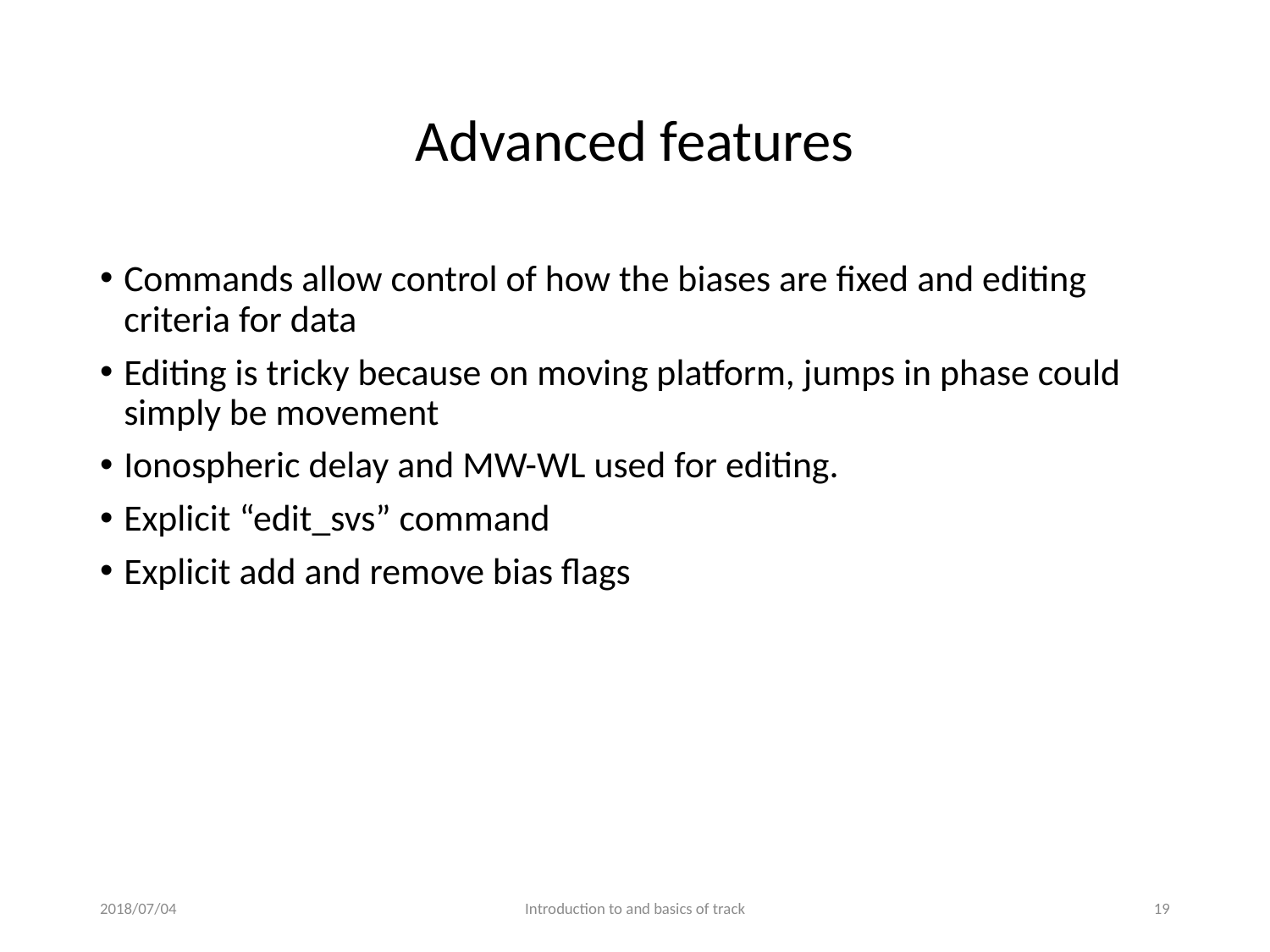

# Advanced features
Commands allow control of how the biases are fixed and editing criteria for data
Editing is tricky because on moving platform, jumps in phase could simply be movement
Ionospheric delay and MW-WL used for editing.
Explicit “edit_svs” command
Explicit add and remove bias flags
2018/07/04
Introduction to and basics of track
19